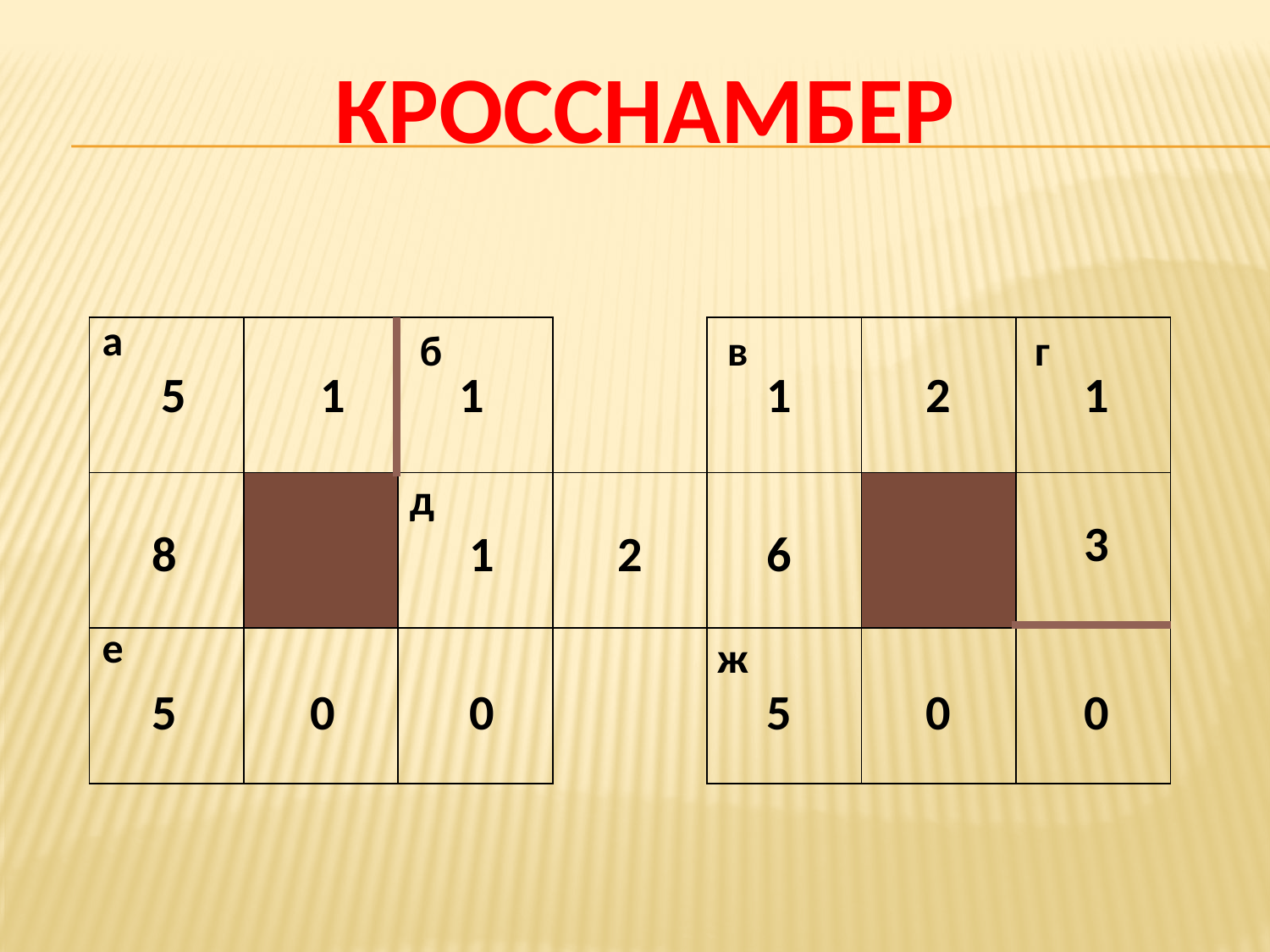

# кросснамбер
а
|  |  |  |  |  |  |  |
| --- | --- | --- | --- | --- | --- | --- |
|  |  |  |  |  |  |  |
|  |  |  |  |  |  |  |
б
в
г
5
1
1
1
2
1
д
3
8
1
2
6
е
ж
5
0
0
5
0
0